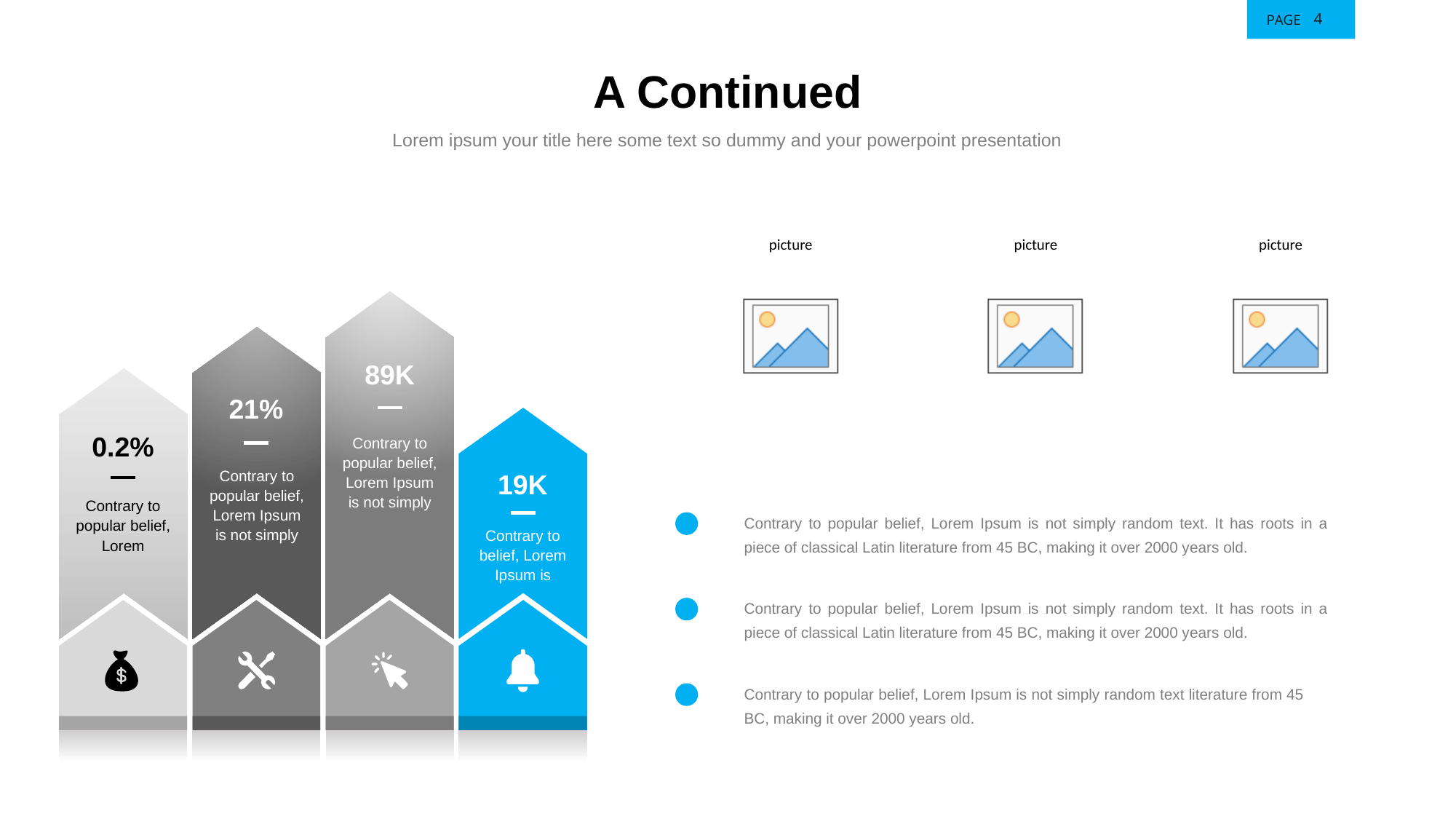

4
# A Continued
Lorem ipsum your title here some text so dummy and your powerpoint presentation

89K

21%

0.2%
Contrary to popular belief, Lorem Ipsum is not simply
Contrary to popular belief, Lorem Ipsum is not simply
19K
Contrary to popular belief, Lorem
Contrary to belief, Lorem Ipsum is

Contrary to popular belief, Lorem Ipsum is not simply random text. It has roots in a piece of classical Latin literature from 45 BC, making it over 2000 years old.

Contrary to popular belief, Lorem Ipsum is not simply random text. It has roots in a piece of classical Latin literature from 45 BC, making it over 2000 years old.

Contrary to popular belief, Lorem Ipsum is not simply random text literature from 45 BC, making it over 2000 years old.